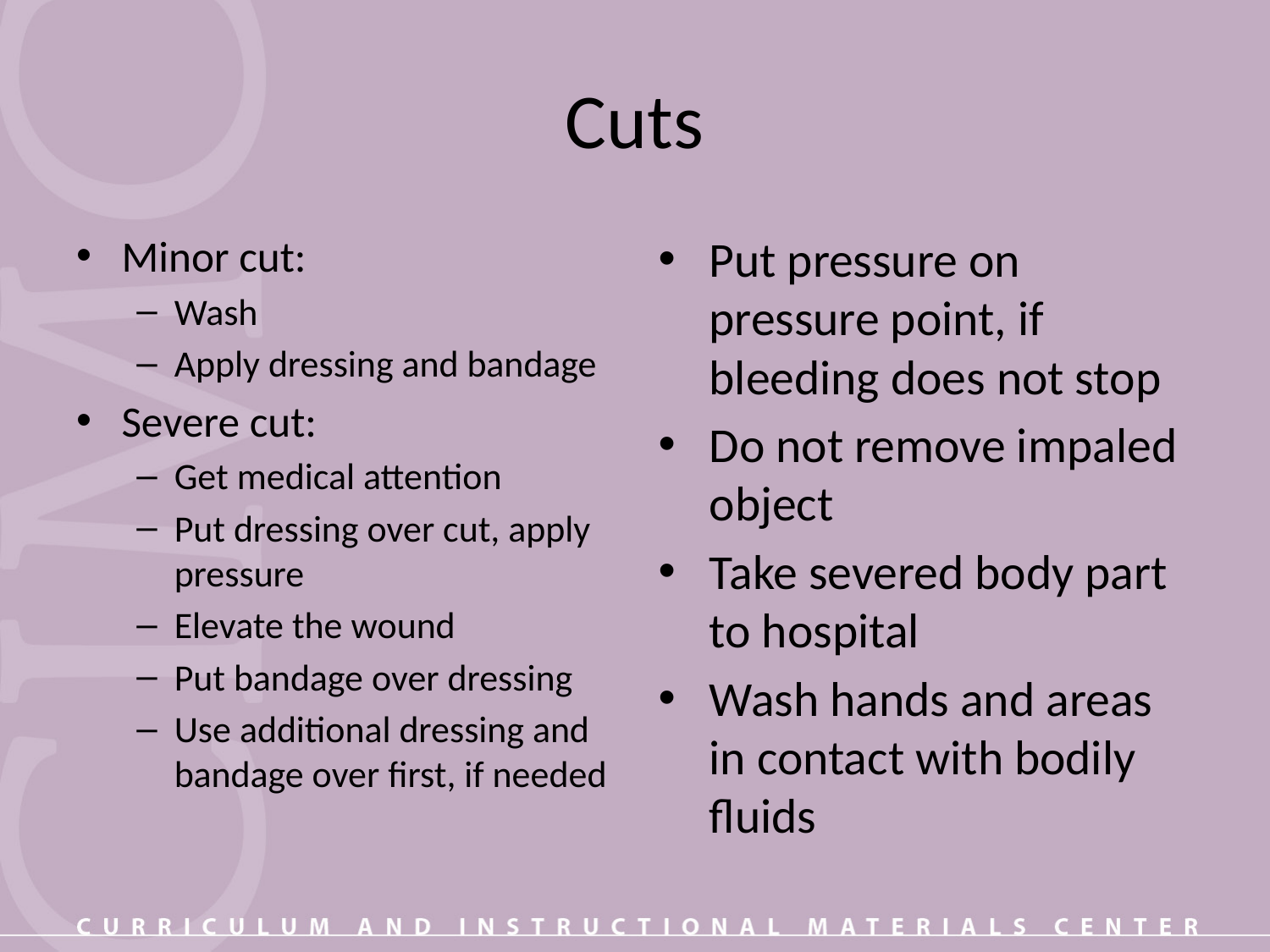

# Cuts
Minor cut:
Wash
Apply dressing and bandage
Severe cut:
Get medical attention
Put dressing over cut, apply pressure
Elevate the wound
Put bandage over dressing
Use additional dressing and bandage over first, if needed
Put pressure on pressure point, if bleeding does not stop
Do not remove impaled object
Take severed body part to hospital
Wash hands and areas in contact with bodily fluids